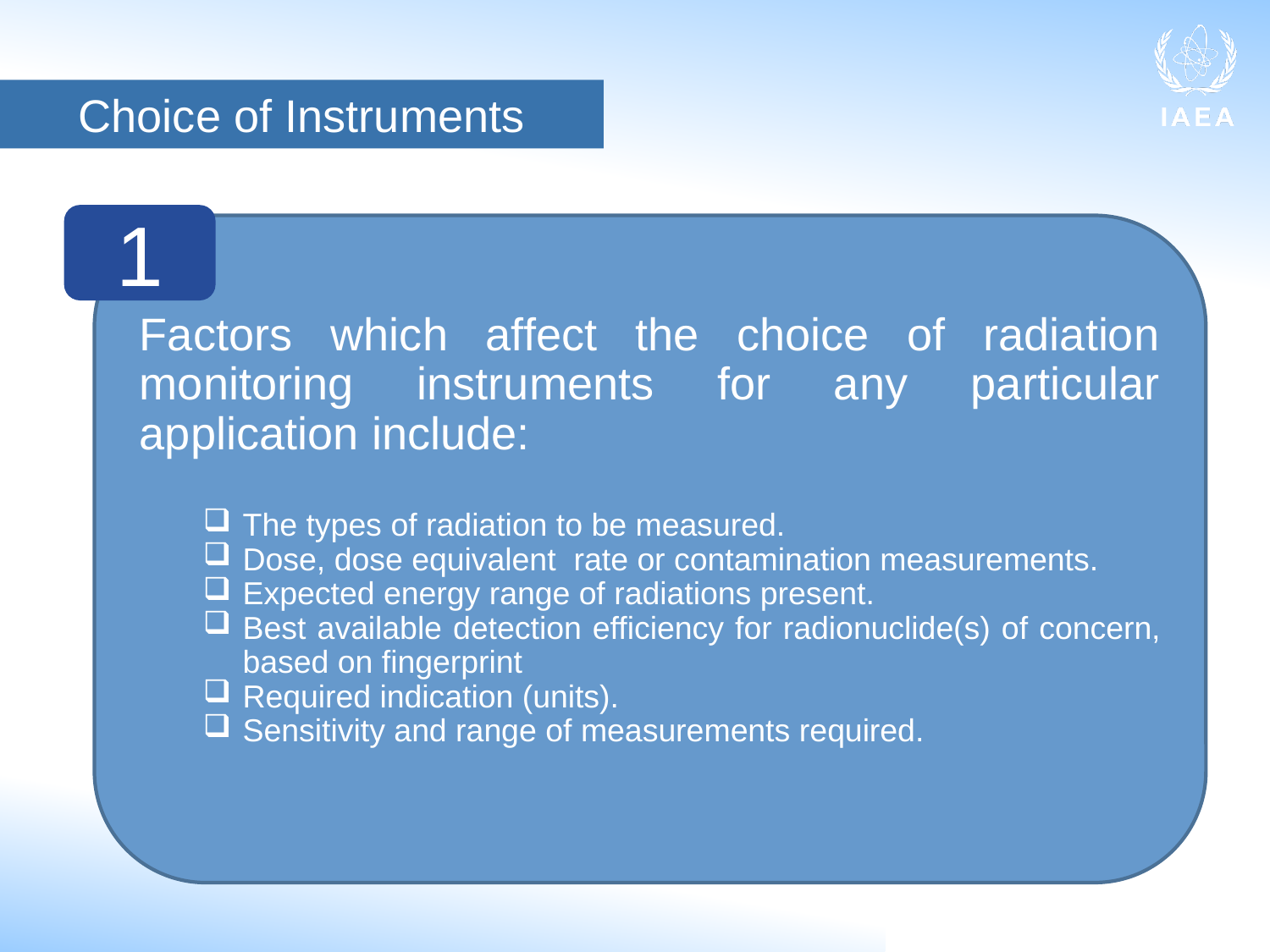

Choice of Instruments
1
Factors which affect the choice of radiation monitoring instruments for any particular application include:

The types of radiation to be measured.
Dose, dose equivalent  rate or contamination measurements.
Expected energy range of radiations present.
Best available detection efficiency for radionuclide(s) of concern, based on fingerprint
Required indication (units).
Sensitivity and range of measurements required.